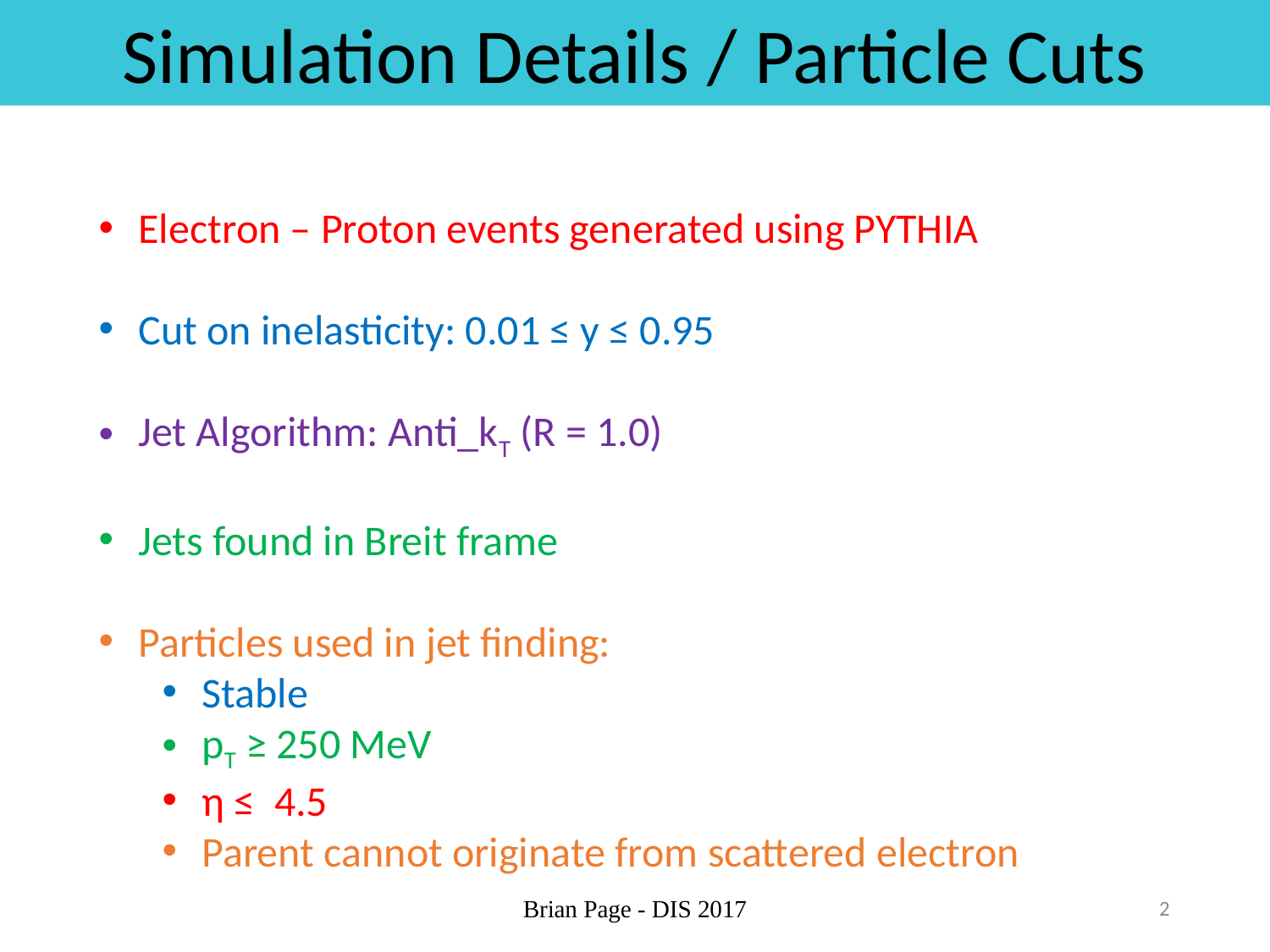

Simulation Details / Particle Cuts
Electron – Proton events generated using PYTHIA

Cut on inelasticity: 0.01 ≤ y ≤ 0.95

Jet Algorithm: Anti_kT (R = 1.0)

Jets found in Breit frame

Particles used in jet finding:
Stable
pT ≥ 250 MeV
η ≤  4.5
Parent cannot originate from scattered electron
Brian Page - DIS 2017
2